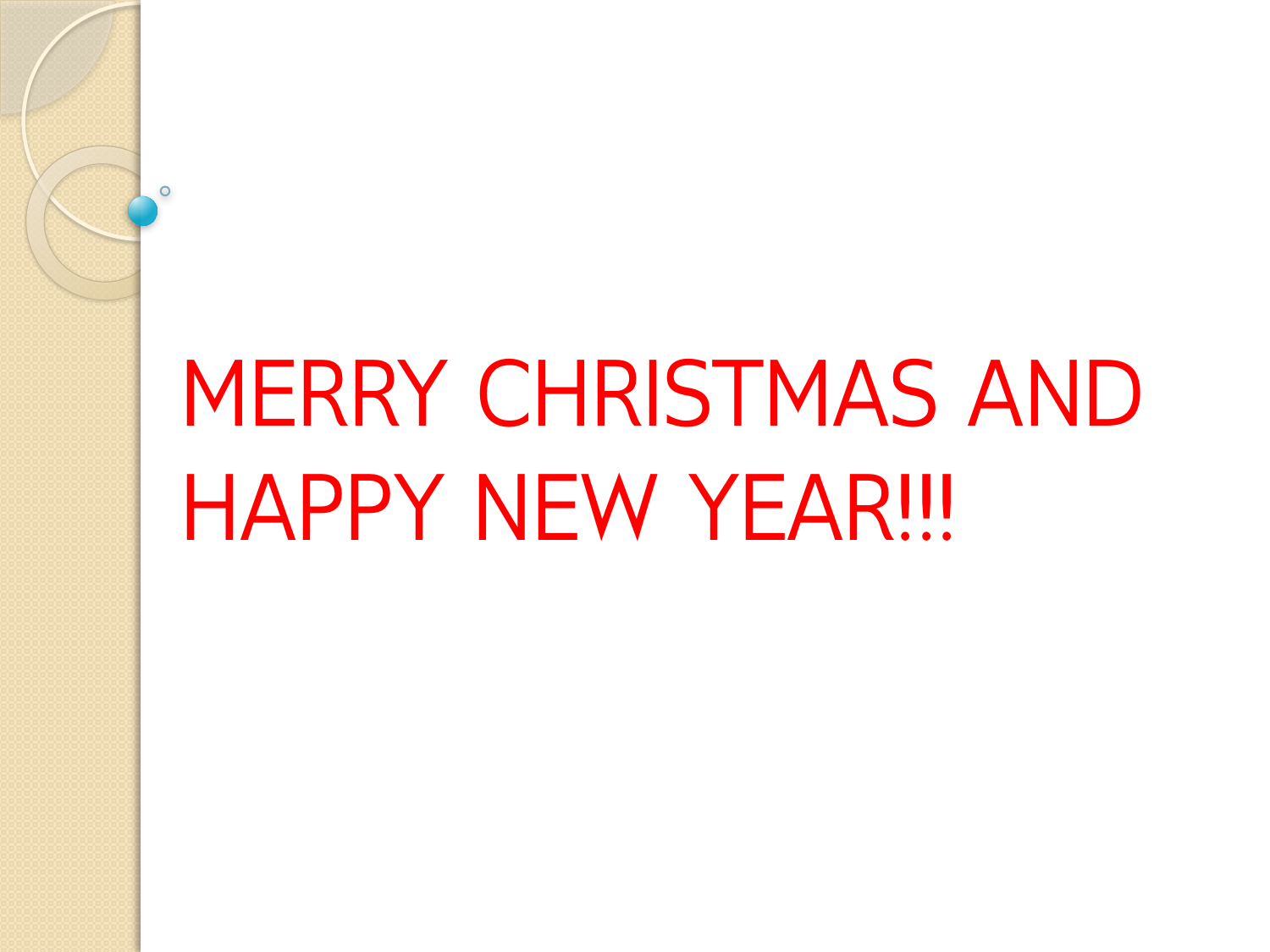

# MERRY CHRISTMAS AND HAPPY NEW YEAR!!!